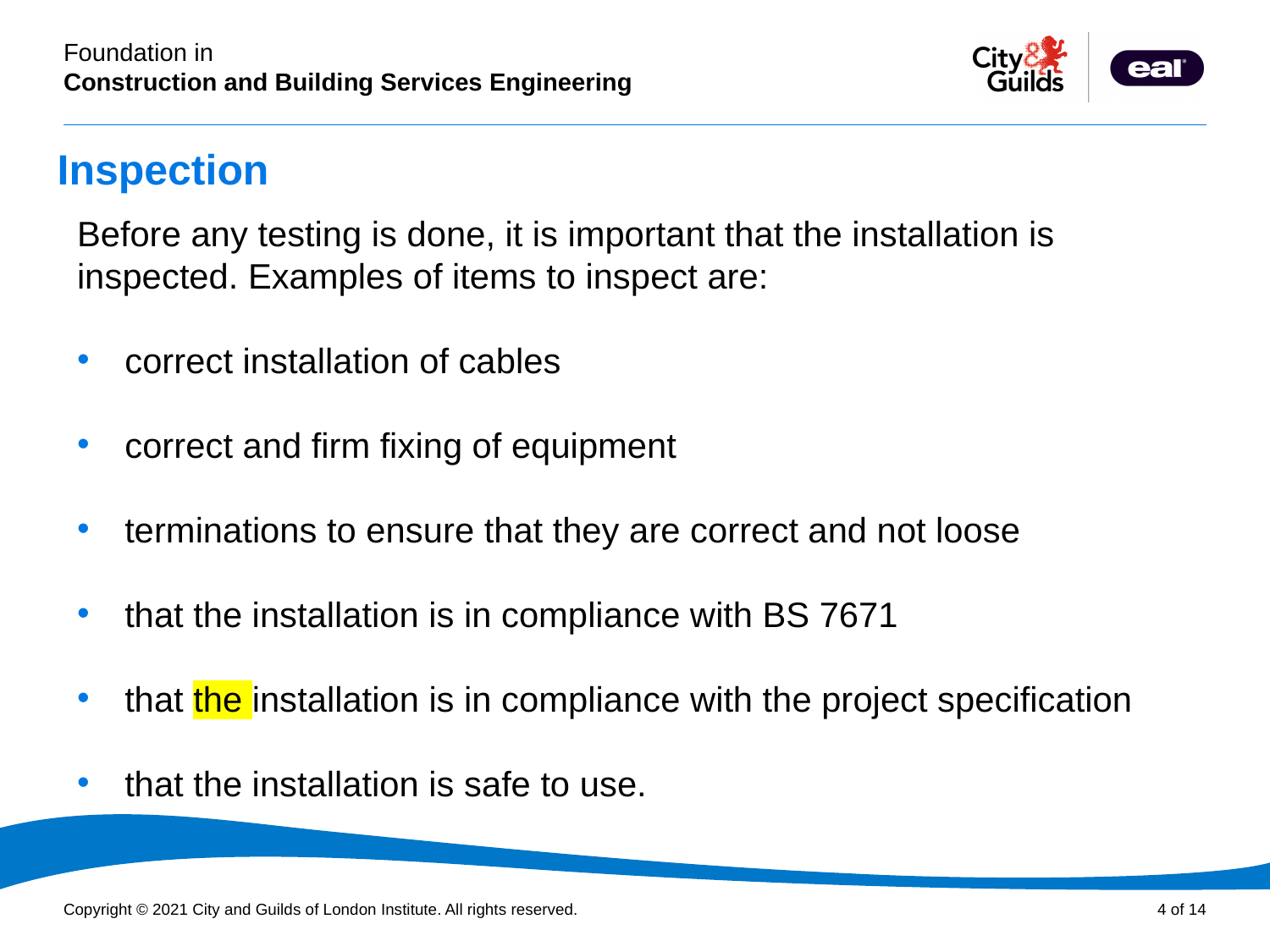

Inspection
Before any testing is done, it is important that the installation is inspected. Examples of items to inspect are:

correct installation of cables

correct and firm fixing of equipment

terminations to ensure that they are correct and not loose

that the installation is in compliance with BS 7671

that the installation is in compliance with the project specification

that the installation is safe to use.